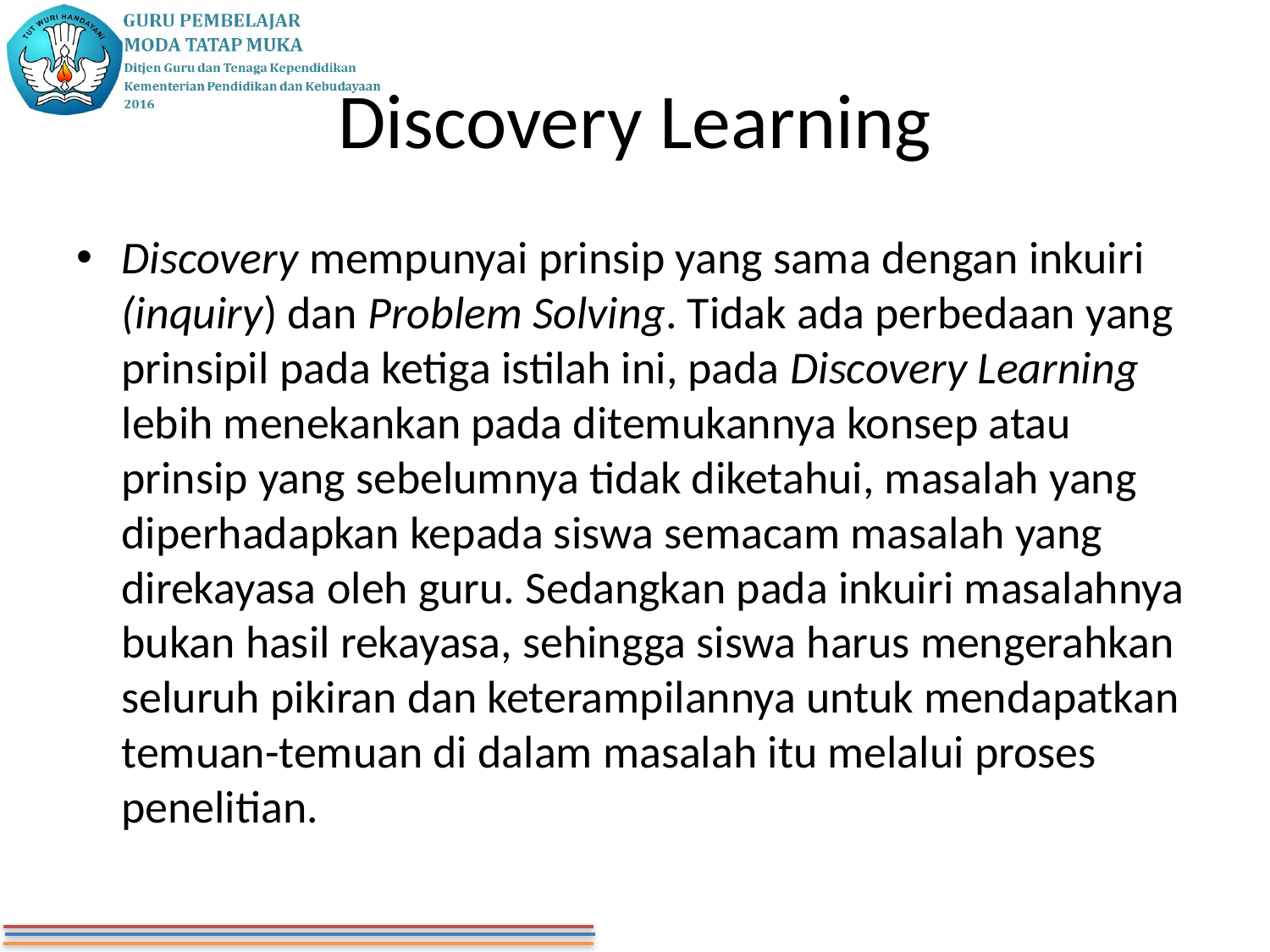

# Discovery Learning
Discovery mempunyai prinsip yang sama dengan inkuiri (inquiry) dan Problem Solving. Tidak ada perbedaan yang prinsipil pada ketiga istilah ini, pada Discovery Learning lebih menekankan pada ditemukannya konsep atau prinsip yang sebelumnya tidak diketahui, masalah yang diperhadapkan kepada siswa semacam masalah yang direkayasa oleh guru. Sedangkan pada inkuiri masalahnya bukan hasil rekayasa, sehingga siswa harus mengerahkan seluruh pikiran dan keterampilannya untuk mendapatkan temuan-temuan di dalam masalah itu melalui proses penelitian.